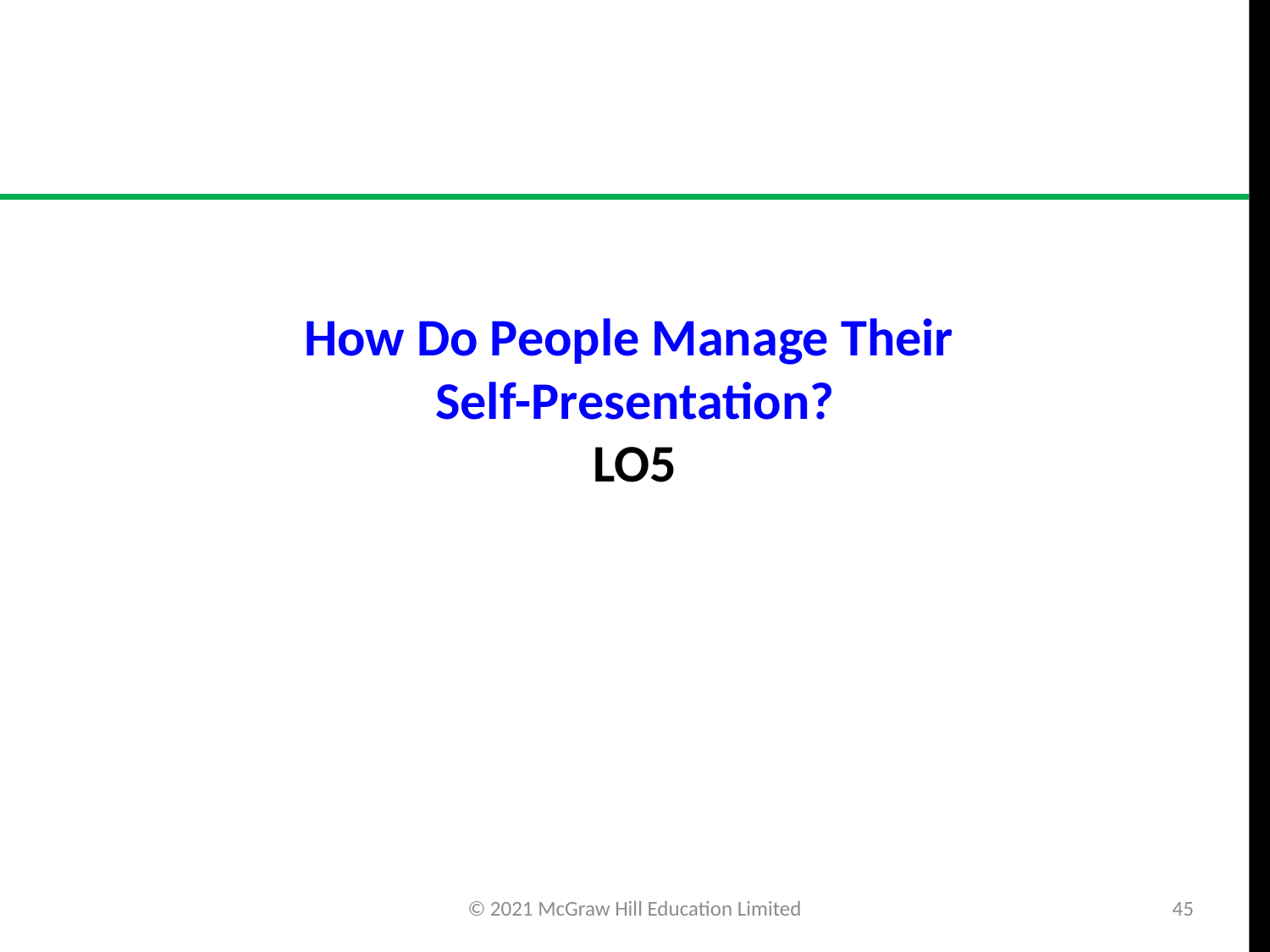

# How Do People Manage Their Self-Presentation? LO5

© 2021 McGraw Hill Education Limited
45